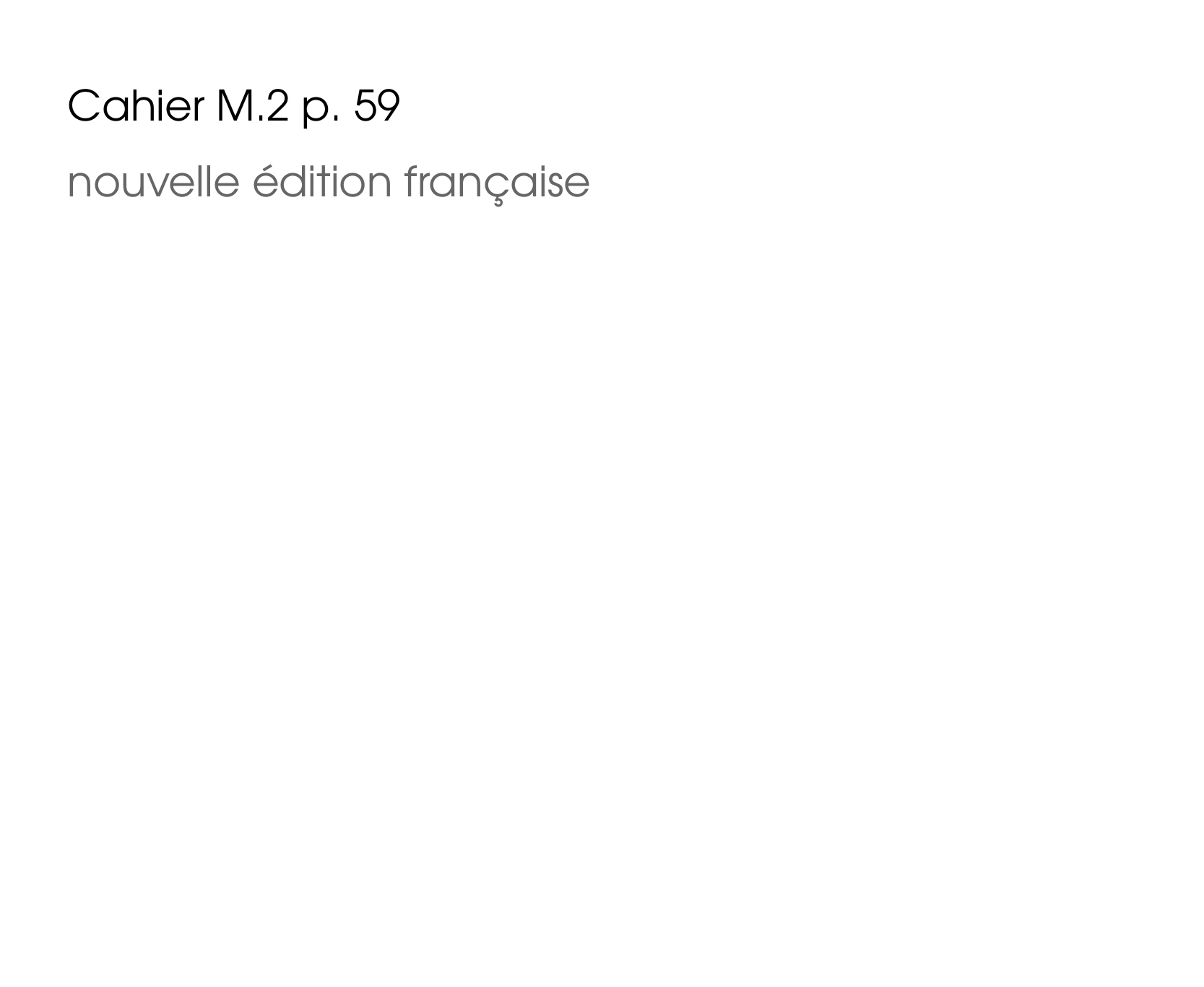

Cahier M.2 p. 59
nouvelle édition française